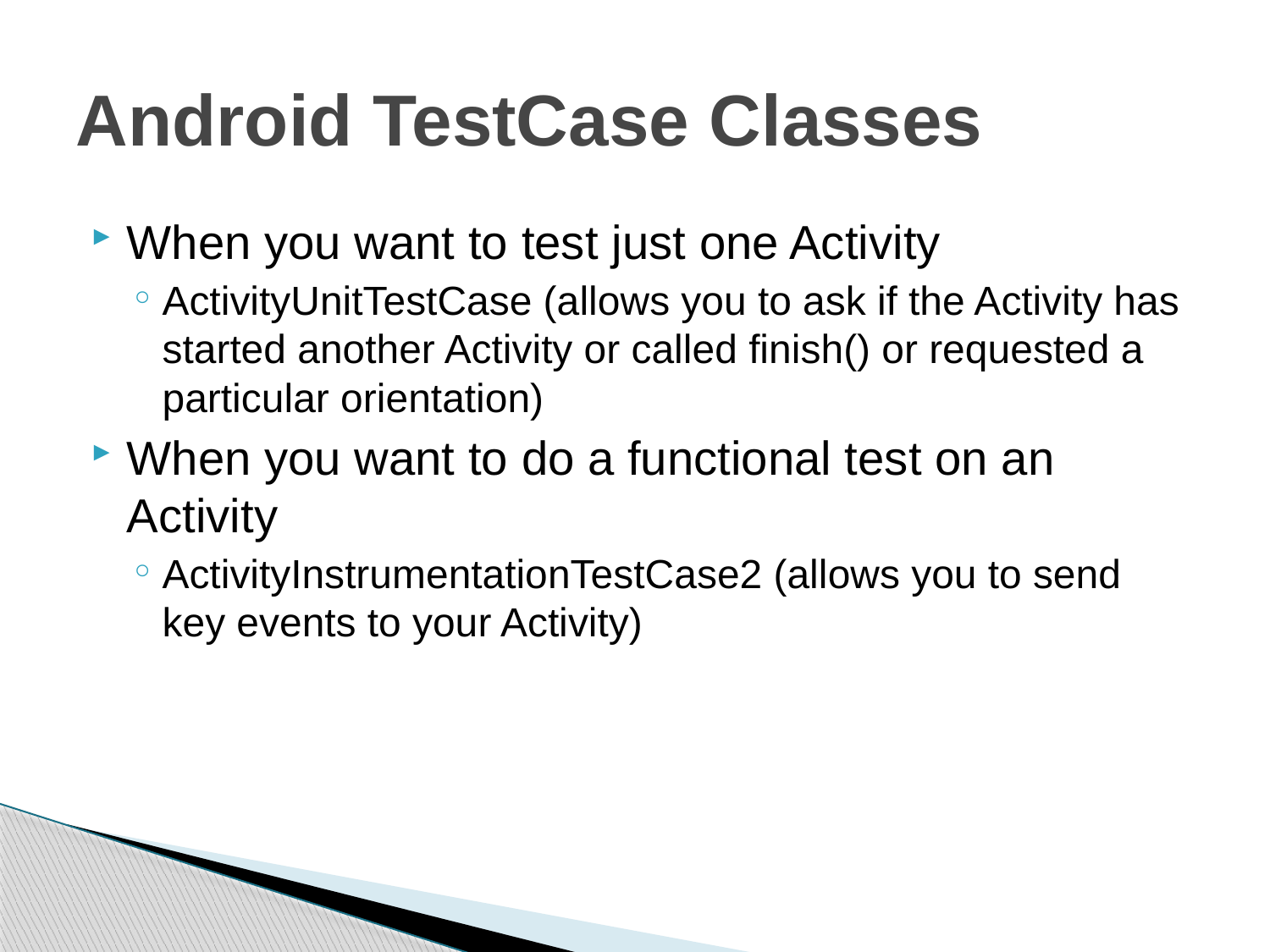

# Android TestCase Classes
When you want to test just one Activity
ActivityUnitTestCase (allows you to ask if the Activity has started another Activity or called finish() or requested a particular orientation)
When you want to do a functional test on an Activity
ActivityInstrumentationTestCase2 (allows you to send key events to your Activity)